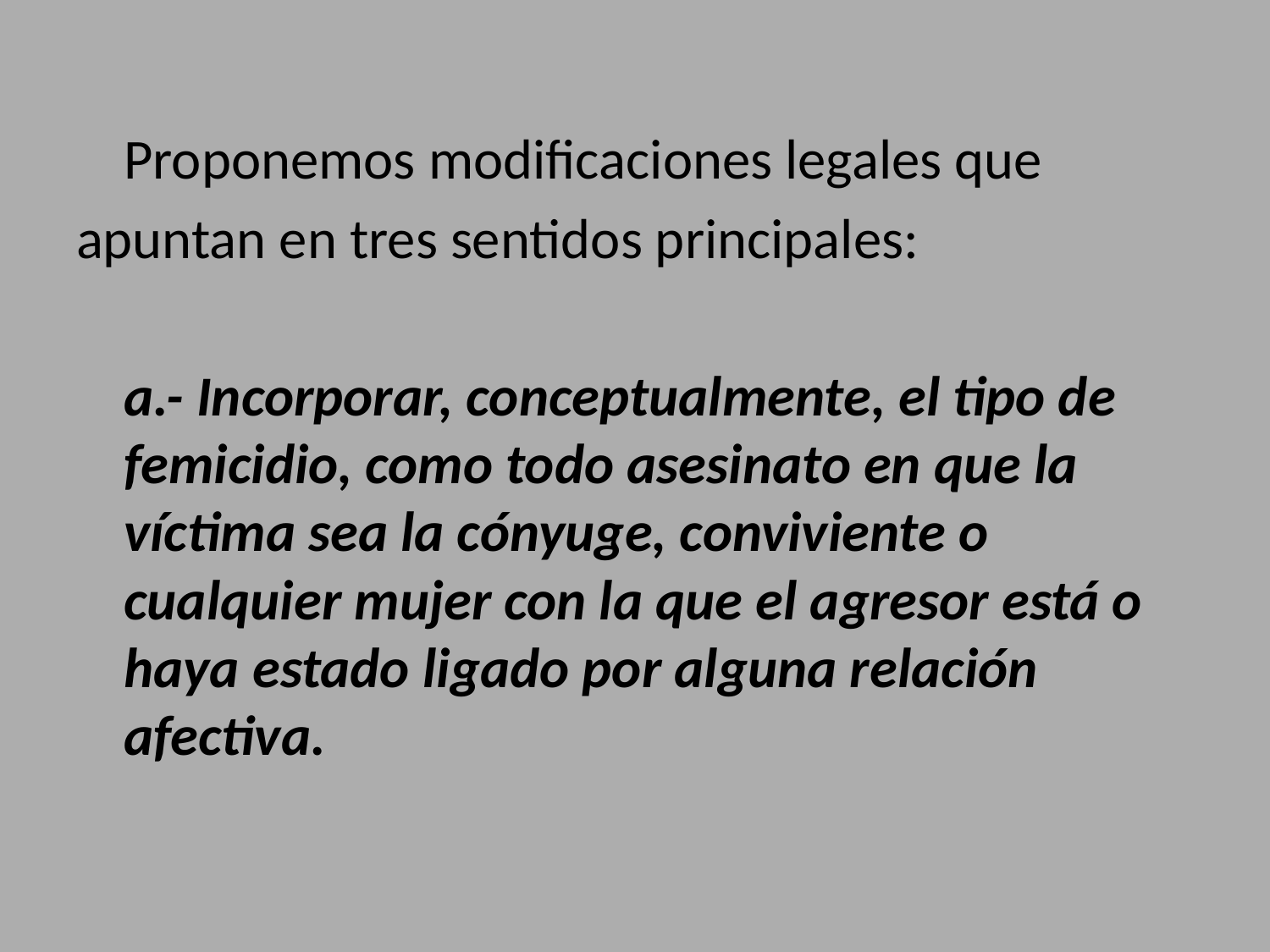

#
	Proponemos modificaciones legales que
apuntan en tres sentidos principales:

	a.- Incorporar, conceptualmente, el tipo de femicidio, como todo asesinato en que la víctima sea la cónyuge, conviviente o cualquier mujer con la que el agresor está o haya estado ligado por alguna relación afectiva.